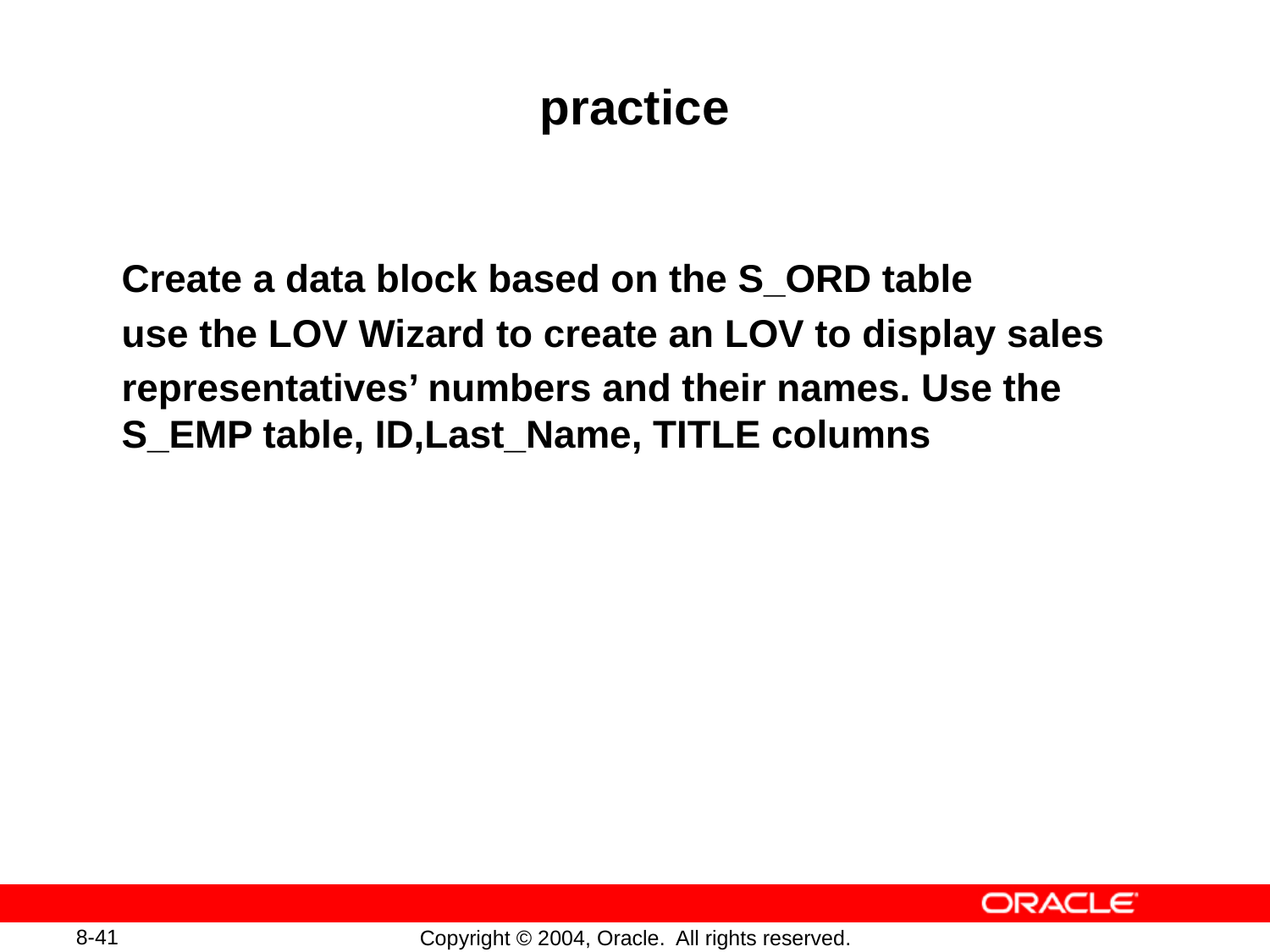

# practice
Create a data block based on the S_ORD table
use the LOV Wizard to create an LOV to display sales
representatives’ numbers and their names. Use the S_EMP table, ID,Last_Name, TITLE columns